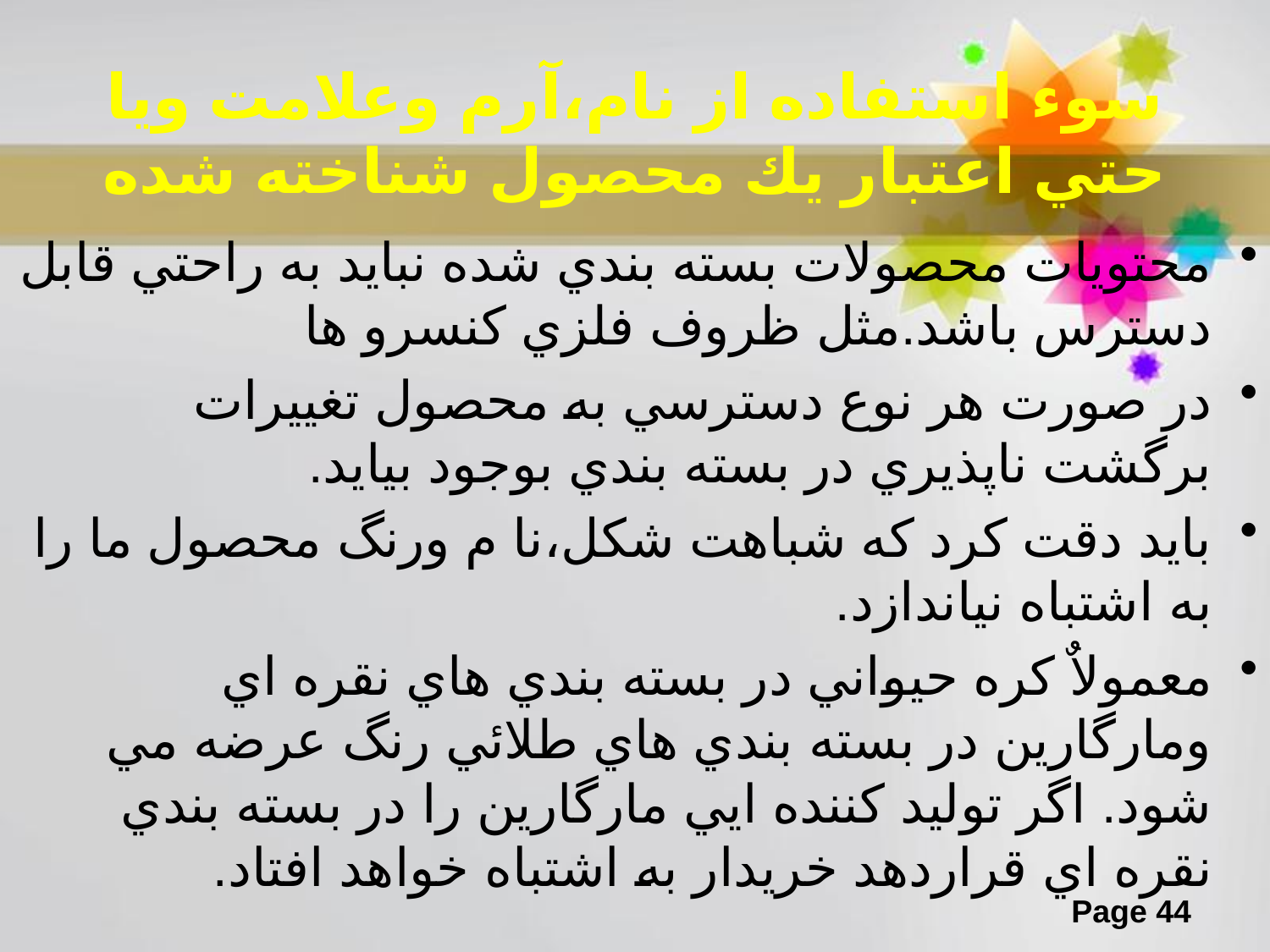

# سوء استفاده از نام،آرم وعلامت ويا حتي اعتبار يك محصول شناخته شده
محتويات محصولات بسته بندي شده نبايد به راحتي قابل دسترس باشد.مثل ظروف فلزي كنسرو ها
در صورت هر نوع دسترسي به محصول تغييرات برگشت ناپذيري در بسته بندي بوجود بيايد.
بايد دقت كرد كه شباهت شكل،نا م ورنگ محصول ما را به اشتباه نياندازد.
معمولاٌ كره حيواني در بسته بندي هاي نقره اي   ومارگارين در بسته بندي هاي طلائي رنگ عرضه مي شود. اگر توليد كننده ايي مارگارين را در بسته بندي نقره اي قراردهد خريدار به اشتباه خواهد افتاد.